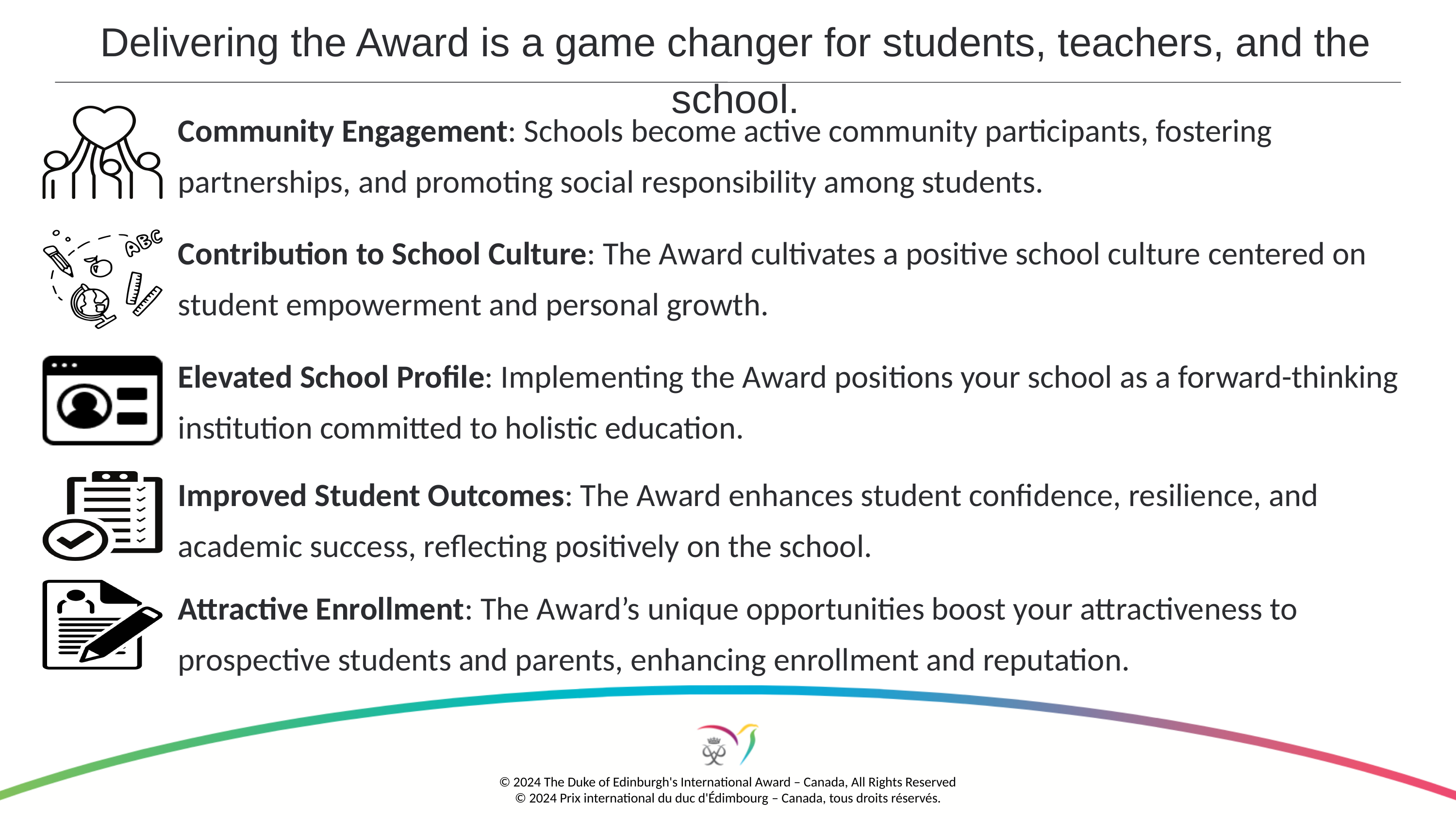

Delivering the Award is a game changer for students, teachers, and the school.

Community Engagement: Schools become active community participants, fostering partnerships, and promoting social responsibility among students.

Contribution to School Culture: The Award cultivates a positive school culture centered on student empowerment and personal growth.

Elevated School Profile: Implementing the Award positions your school as a forward-thinking institution committed to holistic education.

Improved Student Outcomes: The Award enhances student confidence, resilience, and academic success, reflecting positively on the school.

Attractive Enrollment: The Award’s unique opportunities boost your attractiveness to prospective students and parents, enhancing enrollment and reputation.

© 2024 The Duke of Edinburgh's International Award – Canada, All Rights Reserved
© 2024 Prix international du duc d'Édimbourg – Canada, tous droits réservés.